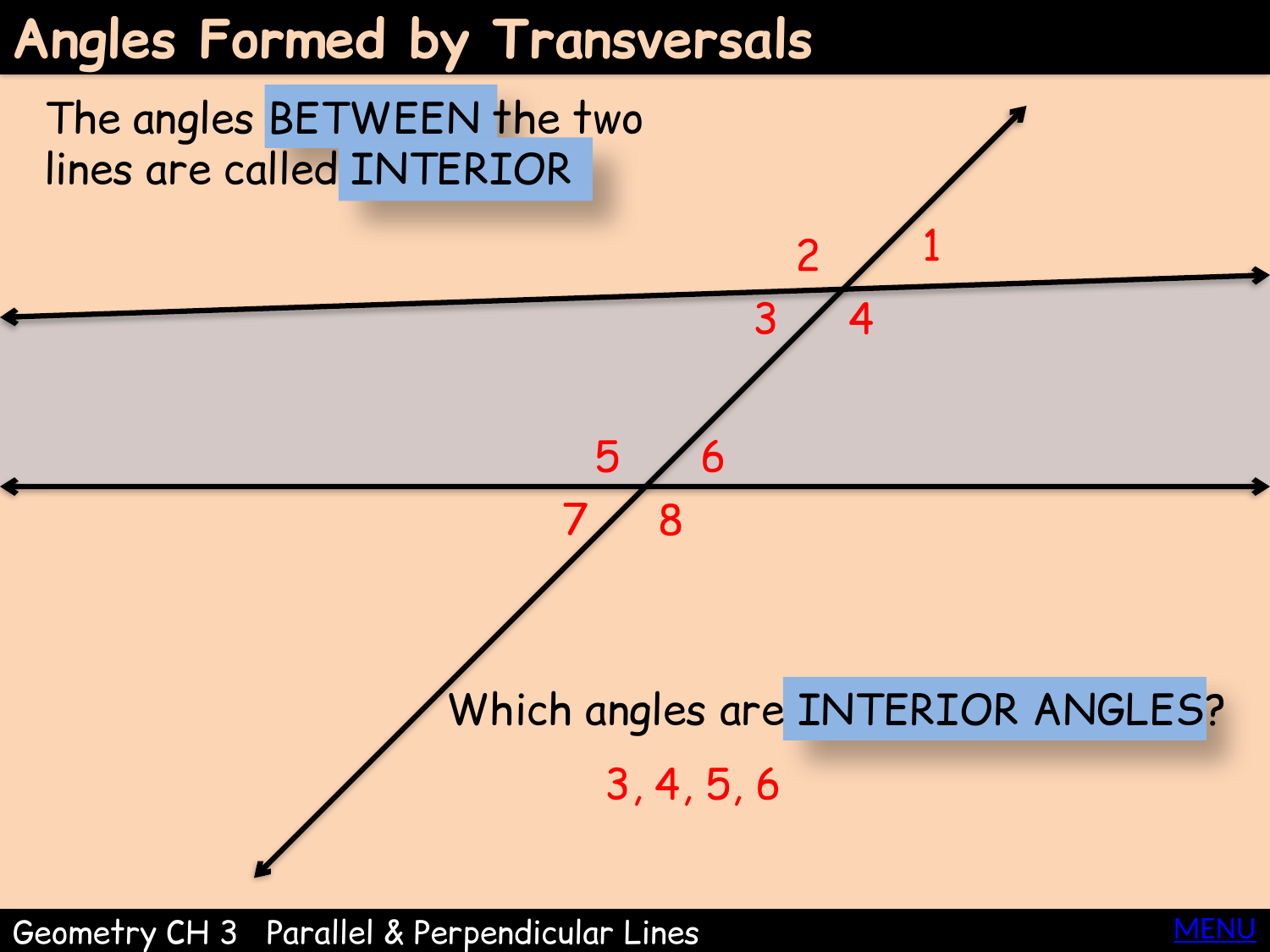

Angles Formed by Transversals
The angles BETWEEN the two lines are called INTERIOR

1
2

3
4
5
6
7

8
Which angles are INTERIOR ANGLES?

3, 4, 5, 6
MENU
Geometry CH 3	Parallel & Perpendicular Lines